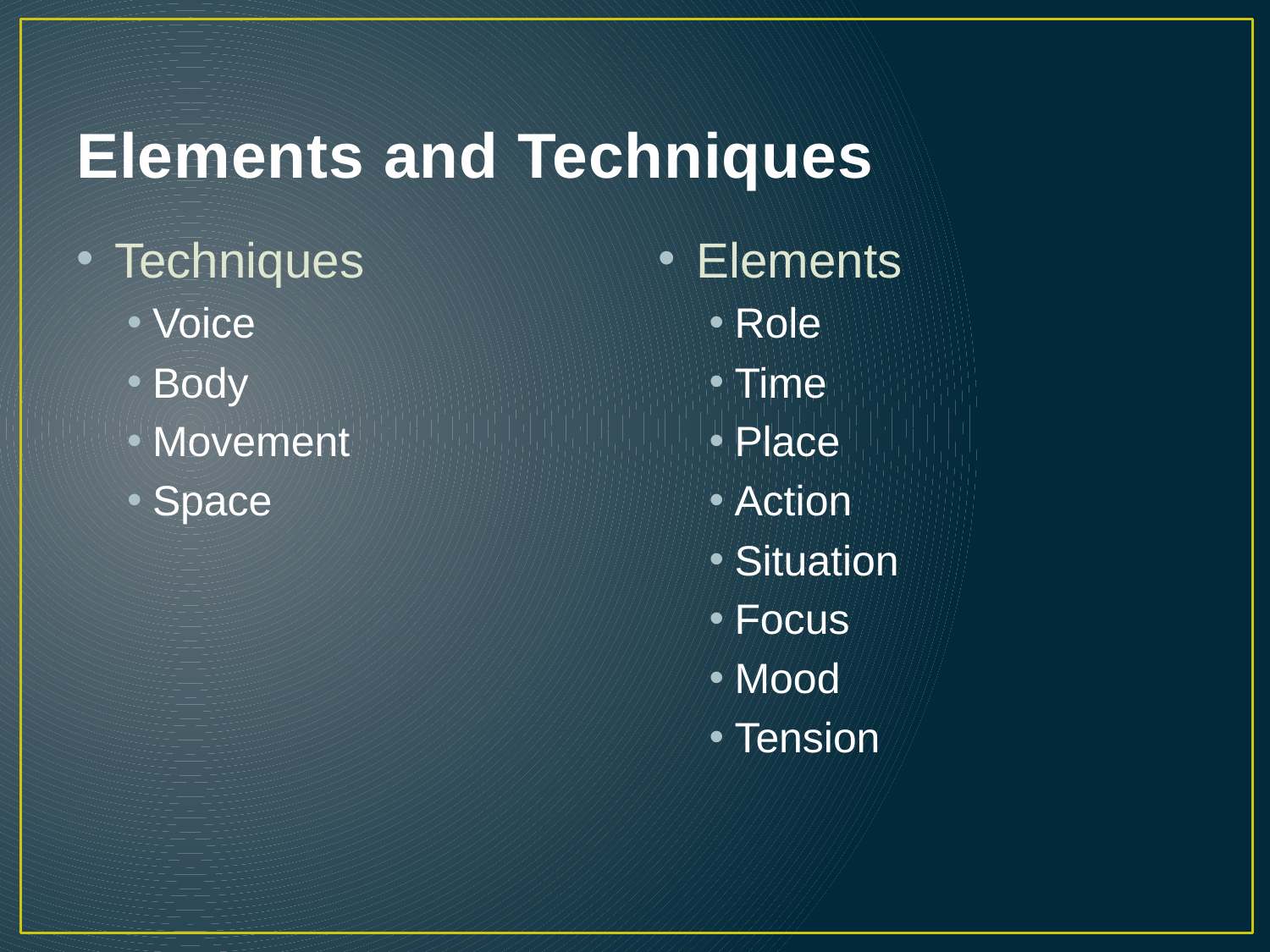

# Elements and Techniques
Techniques
Voice
Body
Movement
Space
Elements
Role
Time
Place
Action
Situation
Focus
Mood
Tension